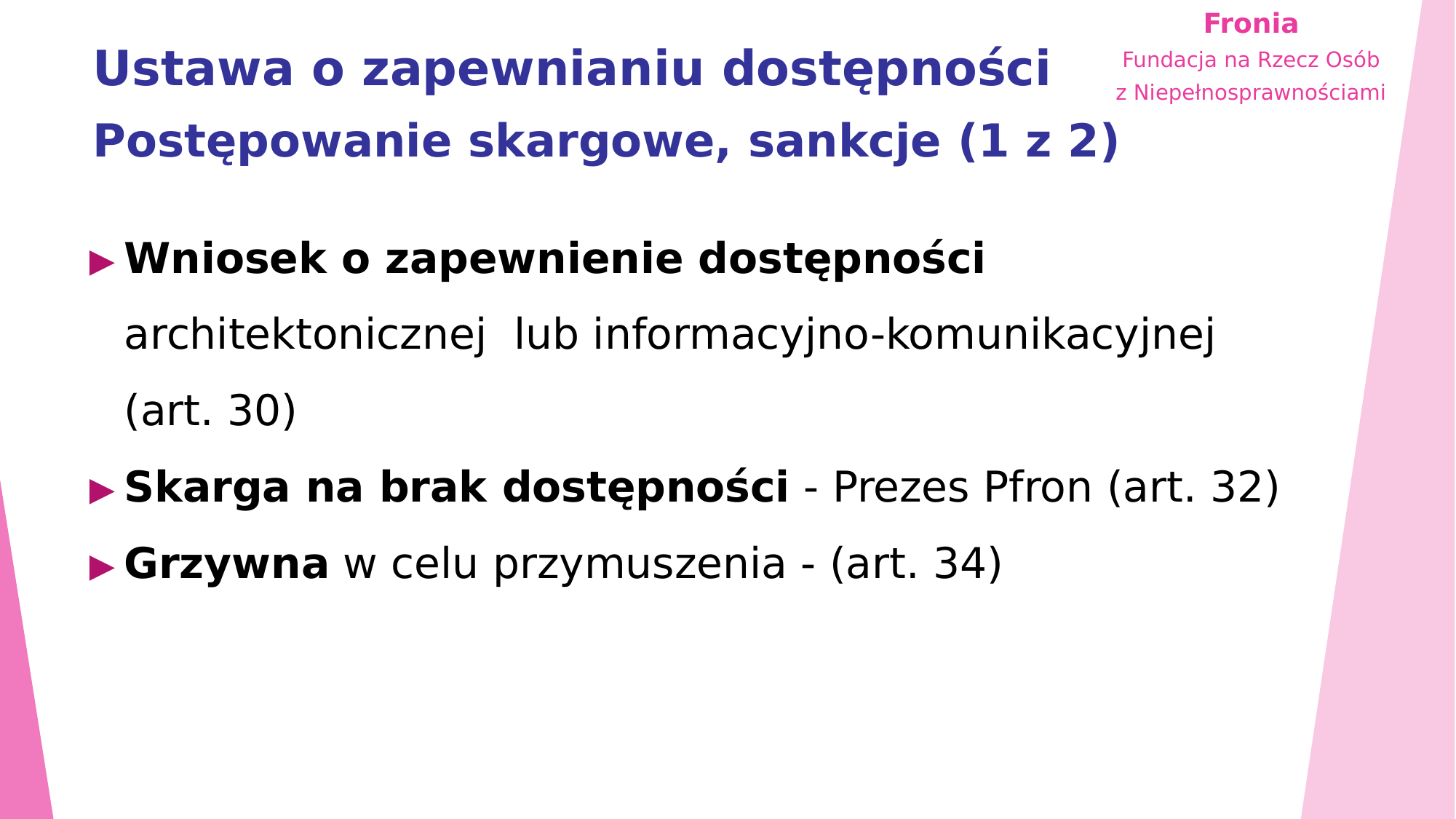

# Ustawa o zapewnianiu dostępności
Postępowanie skargowe, sankcje (1 z 2)

Wniosek o zapewnienie dostępności architektonicznej  lub informacyjno-komunikacyjnej (art. 30)
Skarga na brak dostępności - Prezes Pfron (art. 32)
Grzywna w celu przymuszenia - (art. 34)